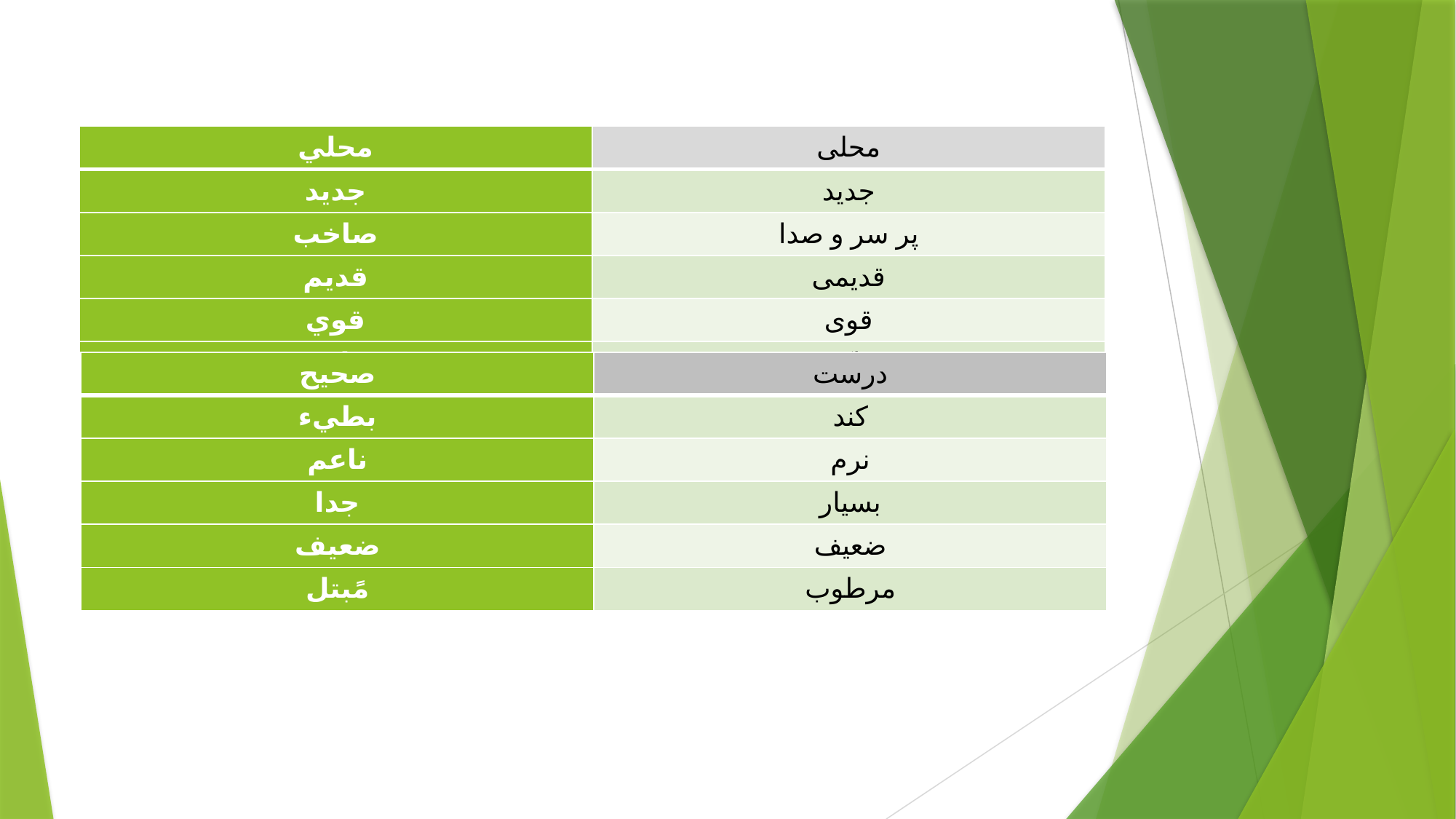

| محلي | محلی |
| --- | --- |
| جديد | جدید |
| صاخب | پر سر و صدا |
| قديم | قدیمی |
| قوي | قوی |
| هادئ | ساکت |
| صحيح | درست |
| --- | --- |
| بطيء | کند |
| ناعم | نرم |
| جدا | بسیار |
| ضعيف | ضعیف |
| مًبتل | مرطوب |